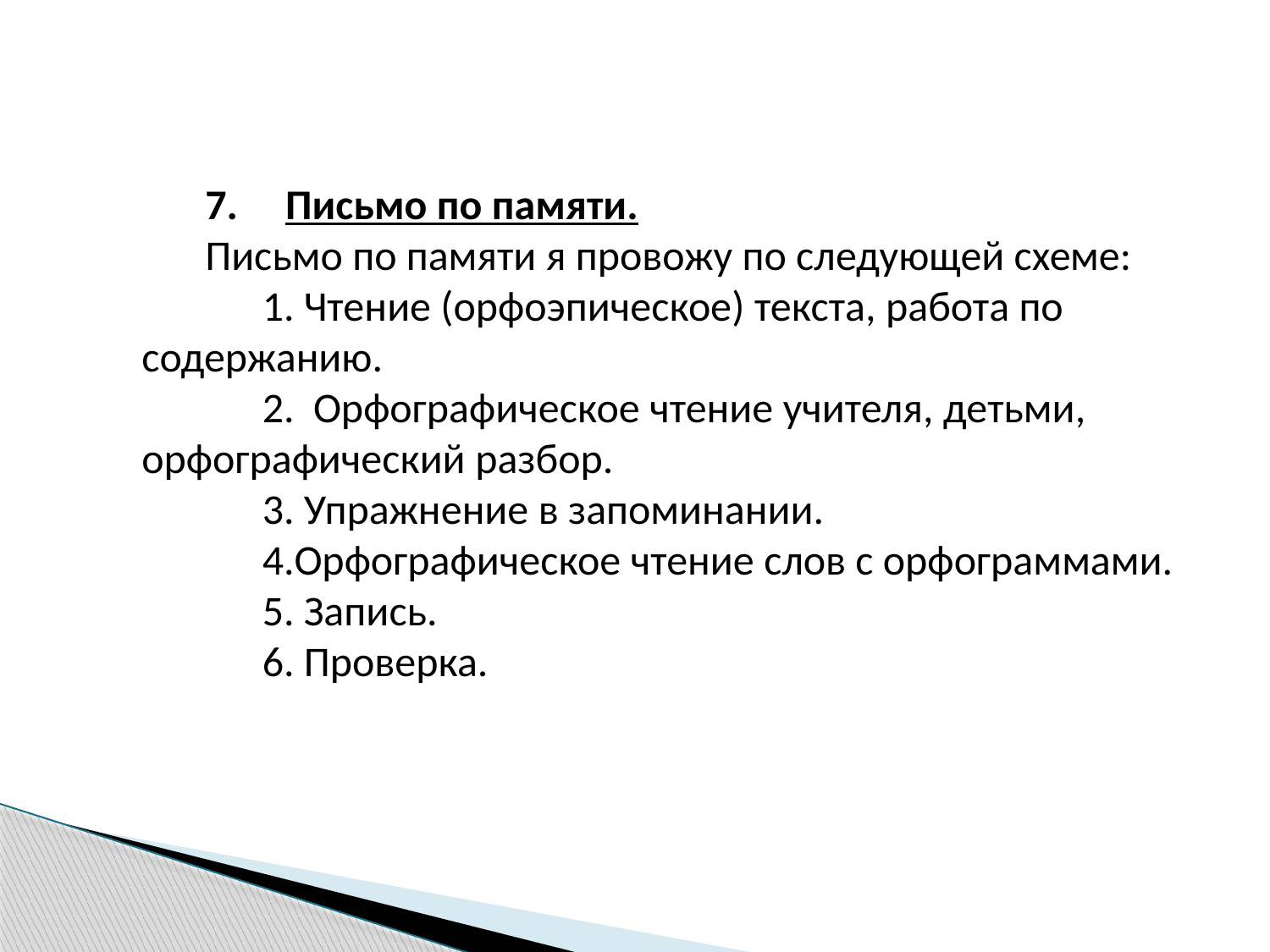

7.     Письмо по памяти.
Письмо по памяти я провожу по следующей схеме:
      1. Чтение (орфоэпическое) текста, работа по содержанию.
      2.  Орфографическое чтение учителя, детьми, орфографический разбор.
      3. Упражнение в запоминании.
      4.Орфографическое чтение слов с орфограммами.
      5. Запись.
      6. Проверка.